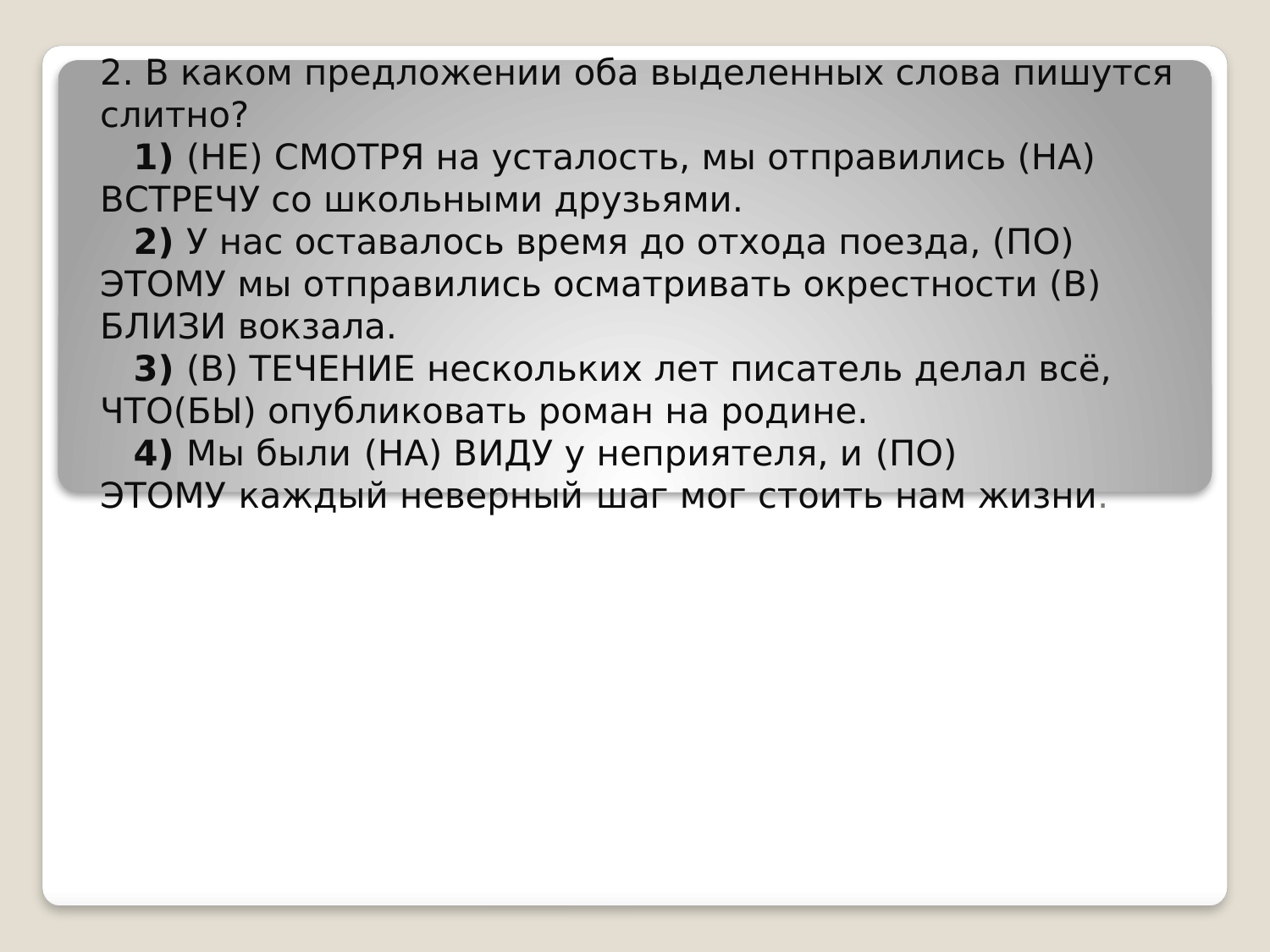

2. В каком предложении оба выделенных слова пишутся слитно?
   1) (НЕ) СМОТРЯ на усталость, мы отправились (НА) ВСТРЕЧУ со школьными друзьями.
   2) У нас оставалось время до отхода поезда, (ПО) ЭТОМУ мы отправились осматривать окрестности (В) БЛИЗИ вокзала.
   3) (В) ТЕЧЕНИЕ нескольких лет писатель делал всё, ЧТО(БЫ) опубликовать роман на родине.
   4) Мы были (НА) ВИДУ у неприятеля, и (ПО) ЭТОМУ каждый неверный шаг мог стоить нам жизни.